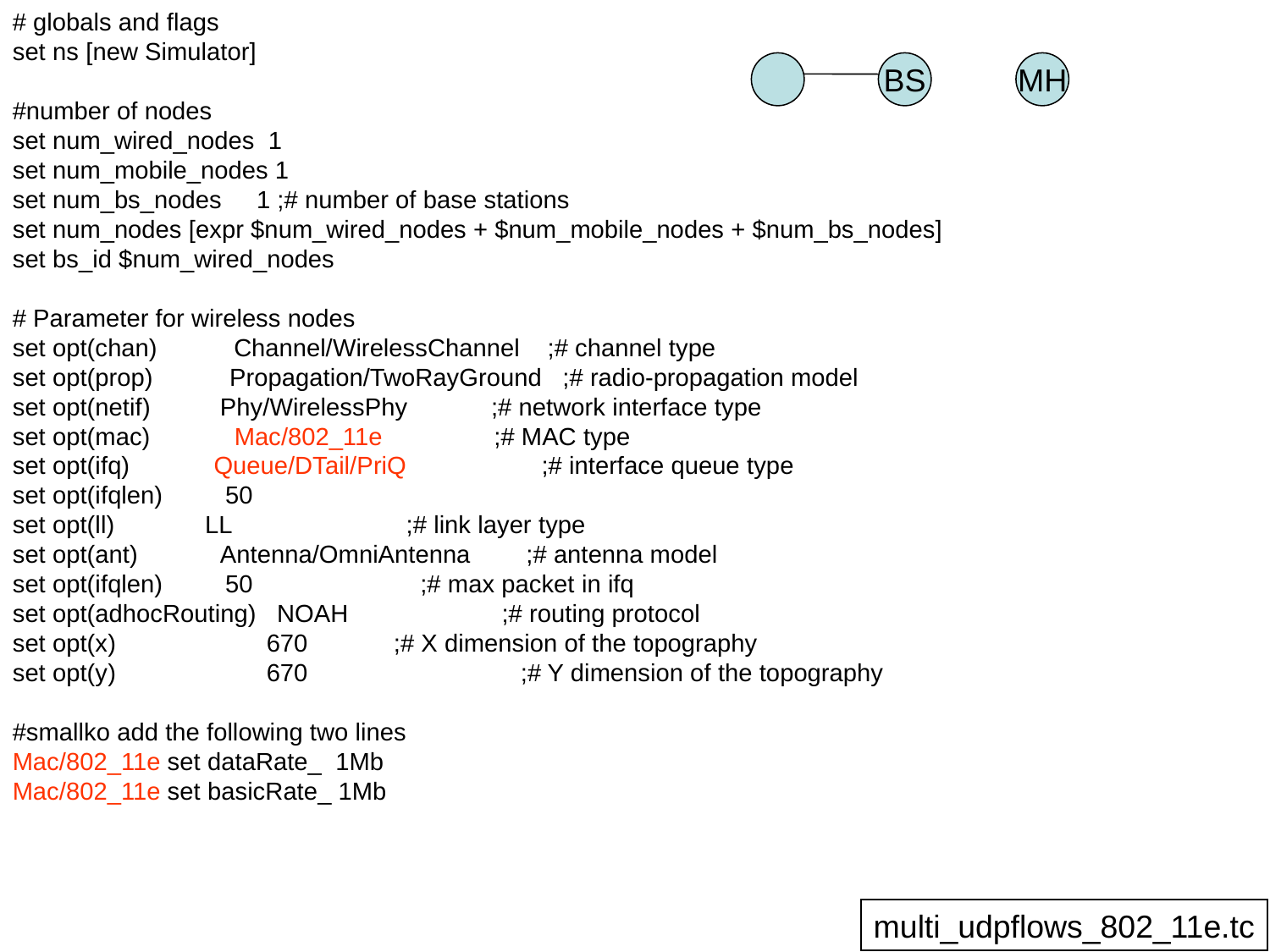

# globals and flags
set ns [new Simulator]

#number of nodes
set num_wired_nodes  1
set num_mobile_nodes 1
set num_bs_nodes     1 ;# number of base stations
set num_nodes [expr $num_wired_nodes + $num_mobile_nodes + $num_bs_nodes]
set bs_id $num_wired_nodes

# Parameter for wireless nodes
set opt(chan)           Channel/WirelessChannel    ;# channel type
set opt(prop)           Propagation/TwoRayGround   ;# radio-propagation model
set opt(netif)          Phy/WirelessPhy            ;# network interface type
set opt(mac)            Mac/802_11e                ;# MAC type
set opt(ifq)            Queue/DTail/PriQ    	   ;# interface queue type
set opt(ifqlen)         50
set opt(ll)             LL                         ;# link layer type
set opt(ant)            Antenna/OmniAntenna        ;# antenna model
set opt(ifqlen)         50                        ;# max packet in ifq
set opt(adhocRouting)   NOAH                      ;# routing protocol
set opt(x)		670	;# X dimension of the topography
set opt(y)		670		;# Y dimension of the topography

#smallko add the following two lines
Mac/802_11e set dataRate_  1Mb
Mac/802_11e set basicRate_ 1Mb

BS
MH

multi_udpflows_802_11e.tc